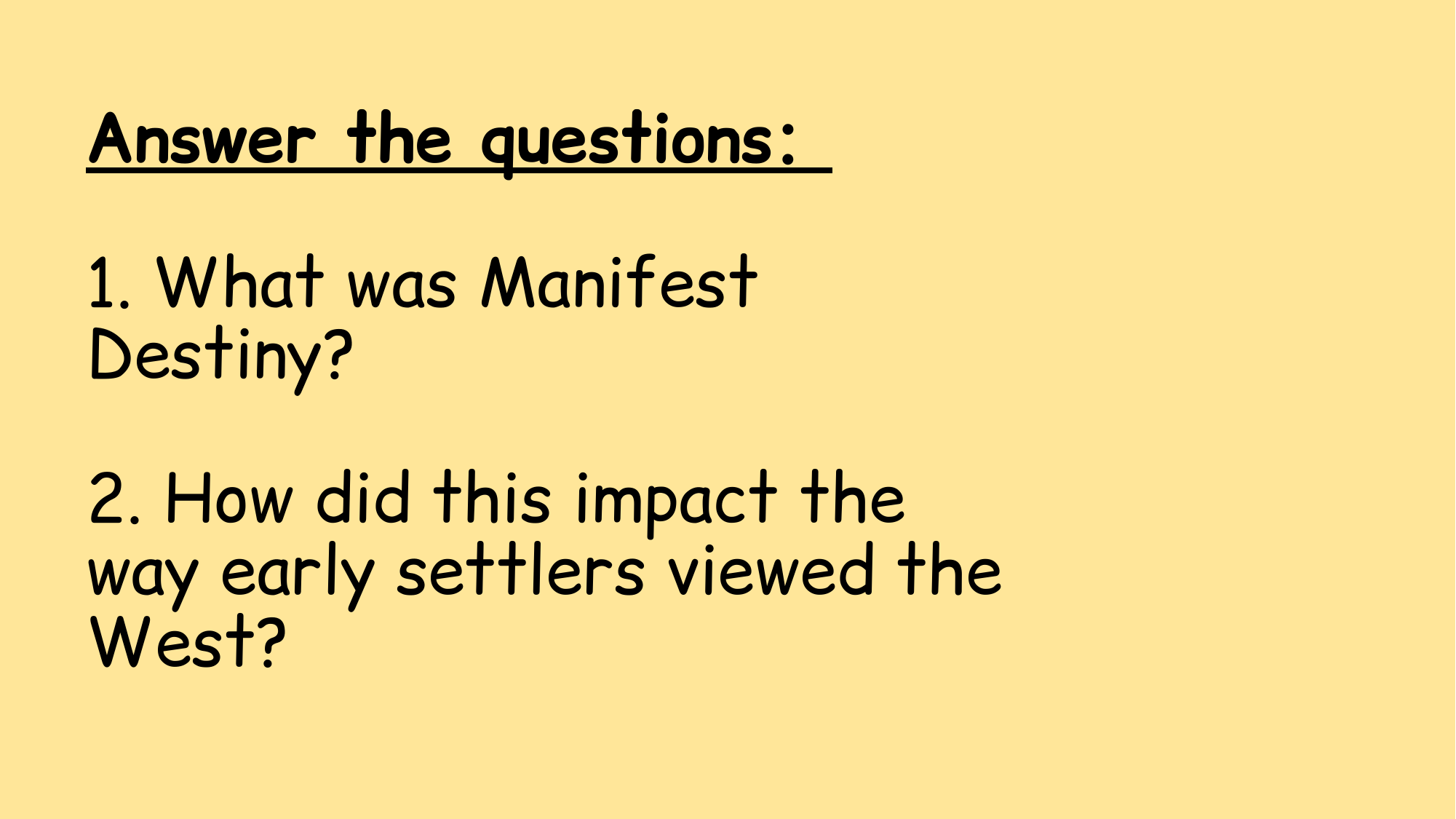

# Answer the questions: 1. What was Manifest Destiny? 2. How did this impact the way early settlers viewed the West?